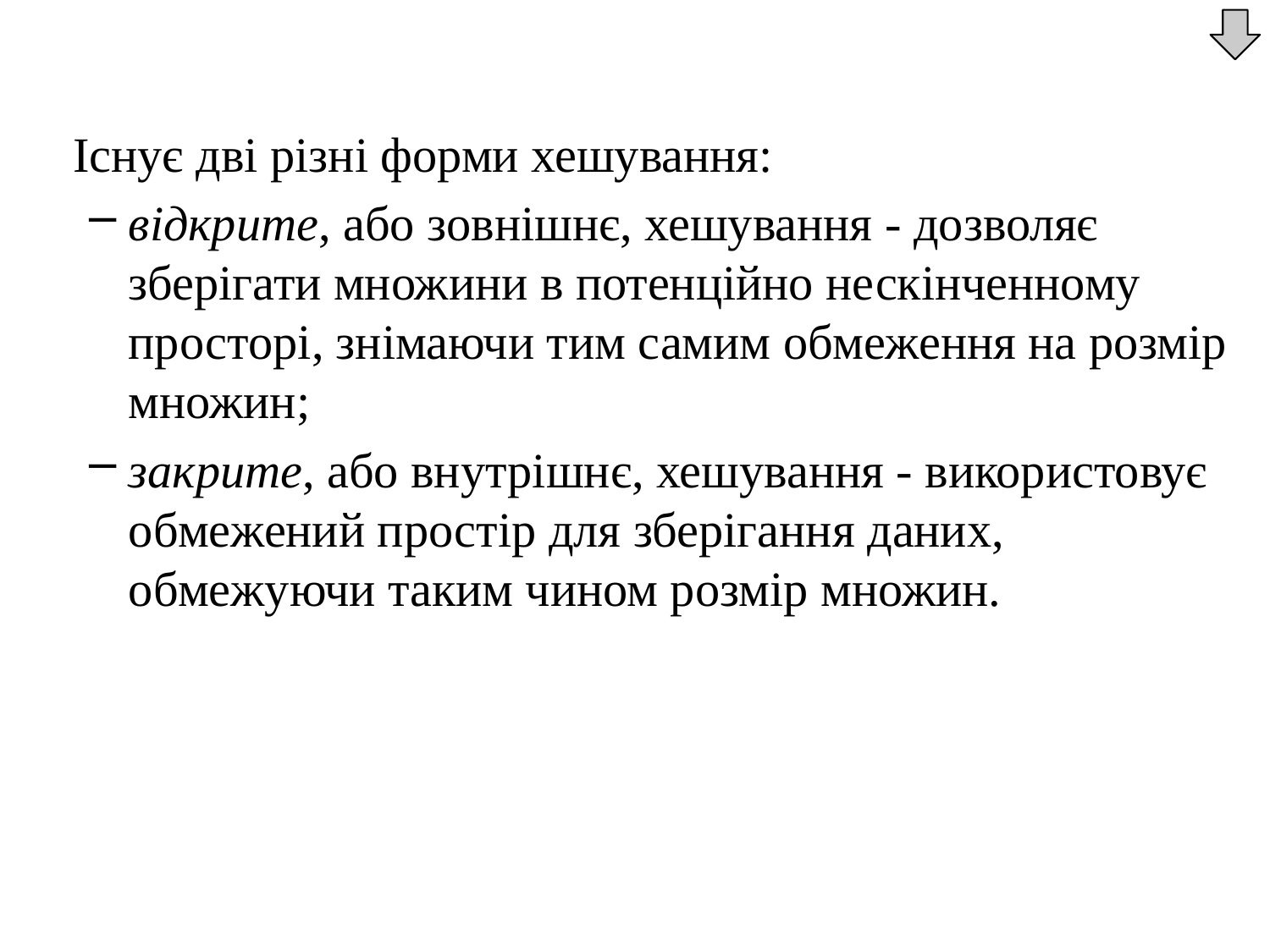

Існує дві різні форми хешування:
відкрите, або зовнішнє, хешування - дозволяє зберігати множини в потенційно нескінченному просторі, знімаючи тим самим обмеження на розмір множин;
закрите, або внутрішнє, хешування - використовує обмежений простір для зберігання даних, обмежуючи таким чином розмір множин.